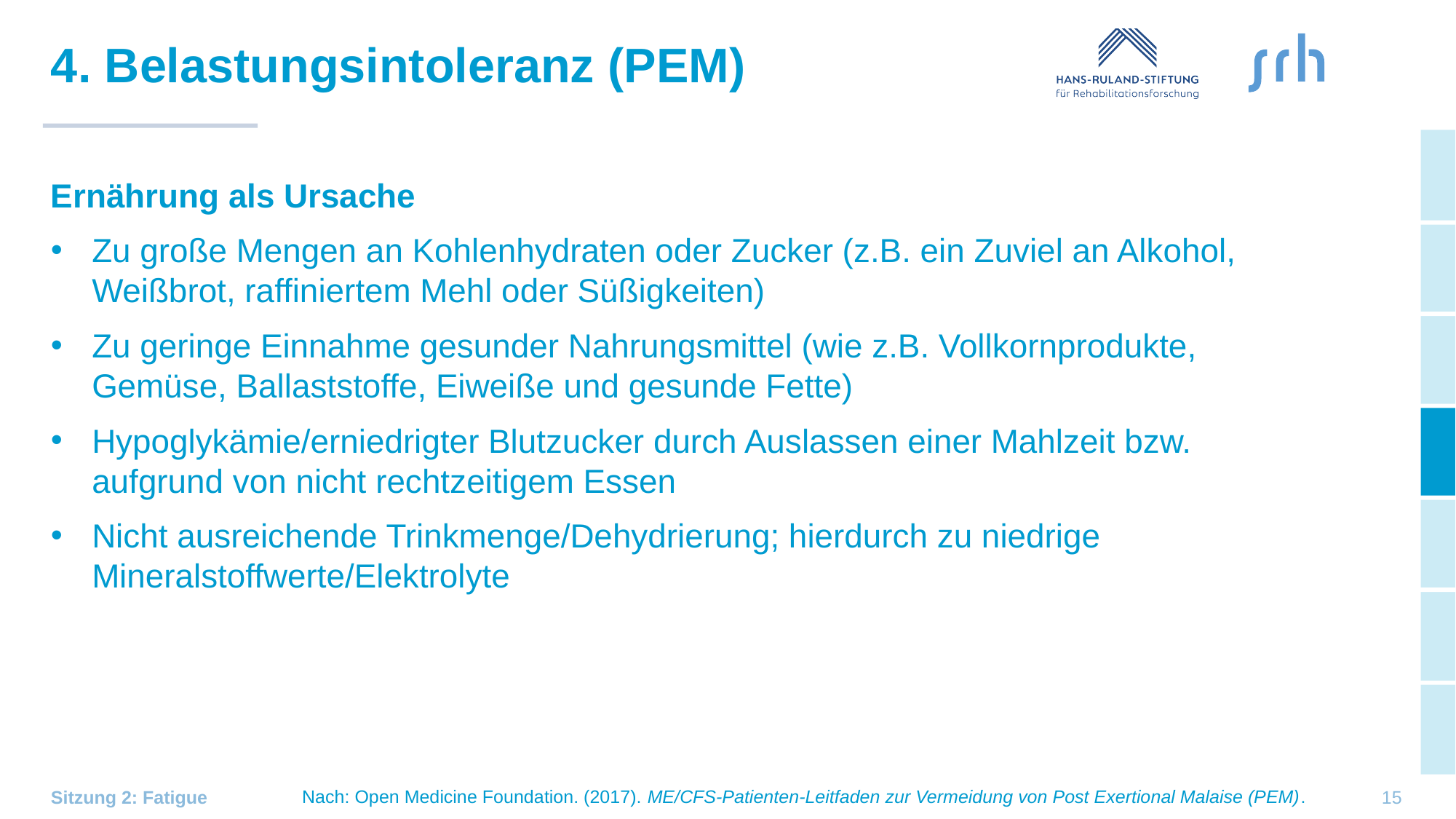

# 4. Belastungsintoleranz (PEM)
Ernährung als Ursache
Zu große Mengen an Kohlenhydraten oder Zucker (z.B. ein Zuviel an Alkohol, Weißbrot, raffiniertem Mehl oder Süßigkeiten)
Zu geringe Einnahme gesunder Nahrungsmittel (wie z.B. Vollkornprodukte, Gemüse, Ballaststoffe, Eiweiße und gesunde Fette)
Hypoglykämie/erniedrigter Blutzucker durch Auslassen einer Mahlzeit bzw. aufgrund von nicht rechtzeitigem Essen
Nicht ausreichende Trinkmenge/Dehydrierung; hierdurch zu niedrige Mineralstoffwerte/Elektrolyte

Nach: Open Medicine Foundation. (2017). ME/CFS-Patienten-Leitfaden zur Vermeidung von Post Exertional Malaise (PEM).
15
Sitzung 2: Fatigue